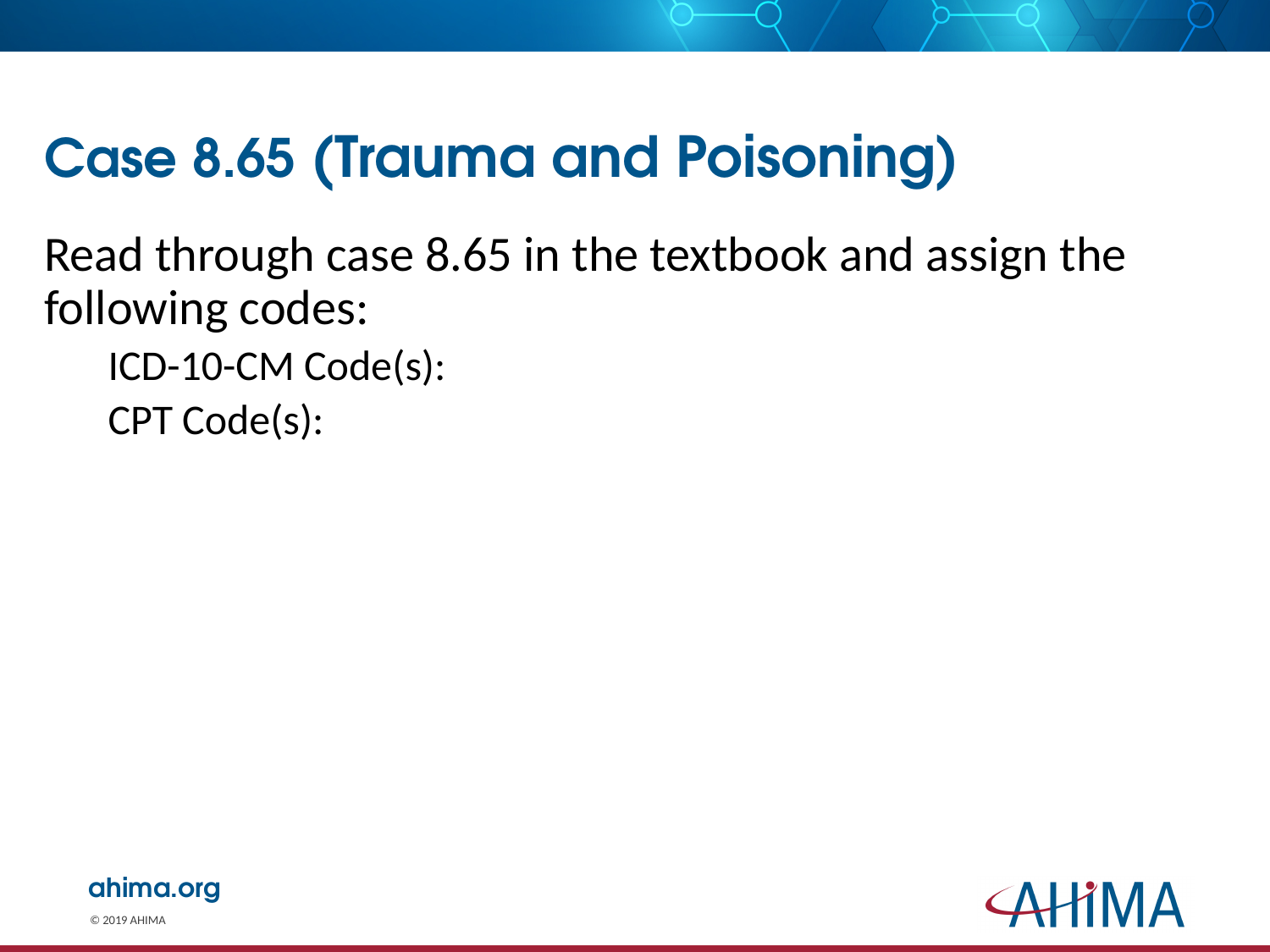

# Case 8.65 (Trauma and Poisoning)
Read through case 8.65 in the textbook and assign the following codes:
ICD-10-CM Code(s):
CPT Code(s):